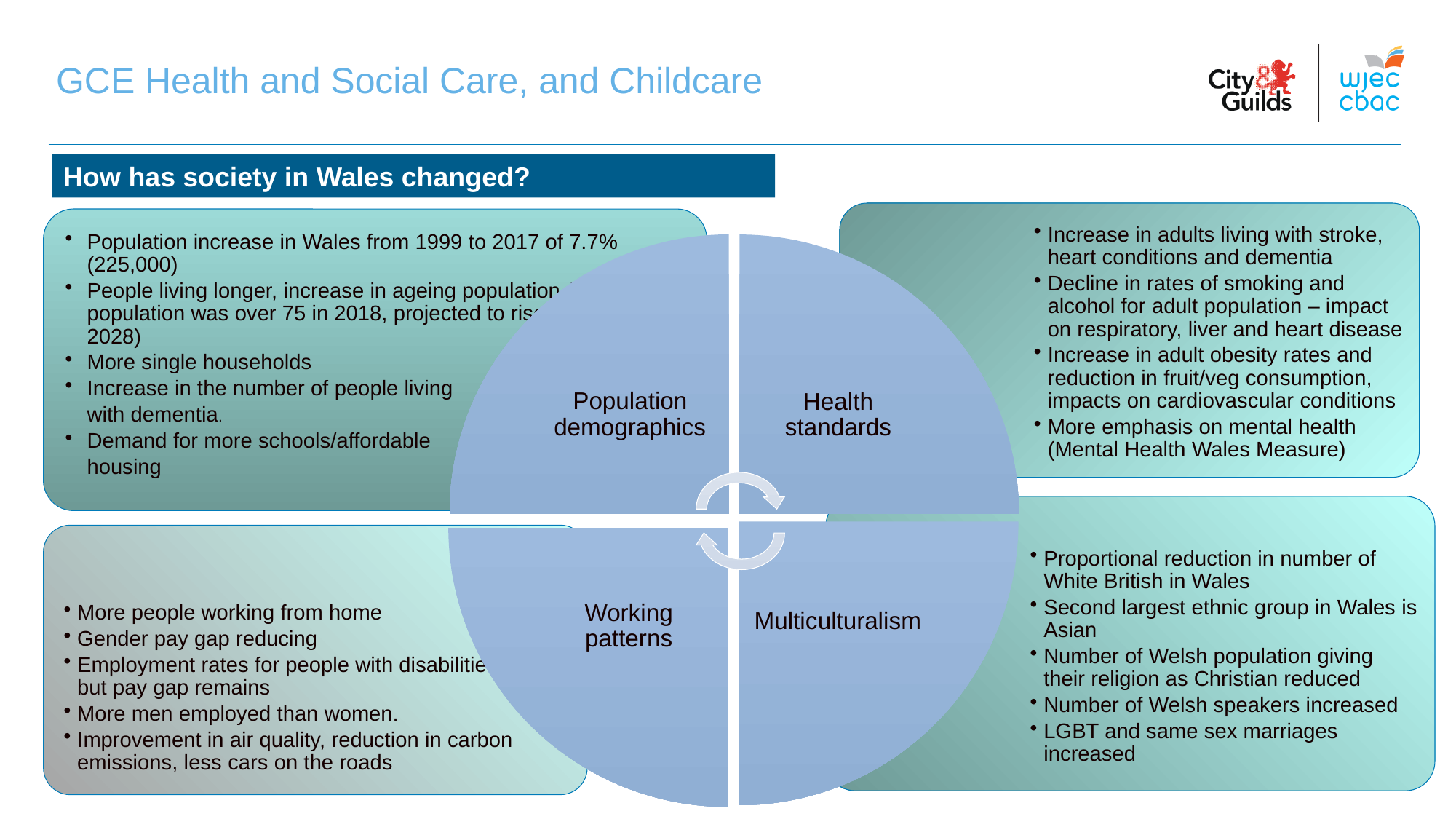

GCE Health and Social Care, and Childcare
How has society in Wales changed?
Proportional reduction in number of White British in Wales
Second largest ethnic group in Wales is Asian
Number of Welsh population giving their religion as Christian reduced
Number of Welsh speakers increased
LGBT and same sex marriages increased

More people working from home
Gender pay gap reducing
Employment rates for people with disabilities rising but pay gap remains
More men employed than women.
Improvement in air quality, reduction in carbon emissions, less cars on the roads
Increase in adults living with stroke, heart conditions and dementia
Decline in rates of smoking and alcohol for adult population – impact on respiratory, liver and heart disease
Increase in adult obesity rates and reduction in fruit/veg consumption, impacts on cardiovascular conditions
More emphasis on mental health (Mental Health Wales Measure)
Population increase in Wales from 1999 to 2017 of 7.7% (225,000)
People living longer, increase in ageing population (9.3% of population was over 75 in 2018, projected to rise to 13.7% by 2028)
More single households
Increase in the number of people living
	with dementia.
Demand for more schools/affordable
	housing

Population demographics
Health standards
Multiculturalism
Working patterns